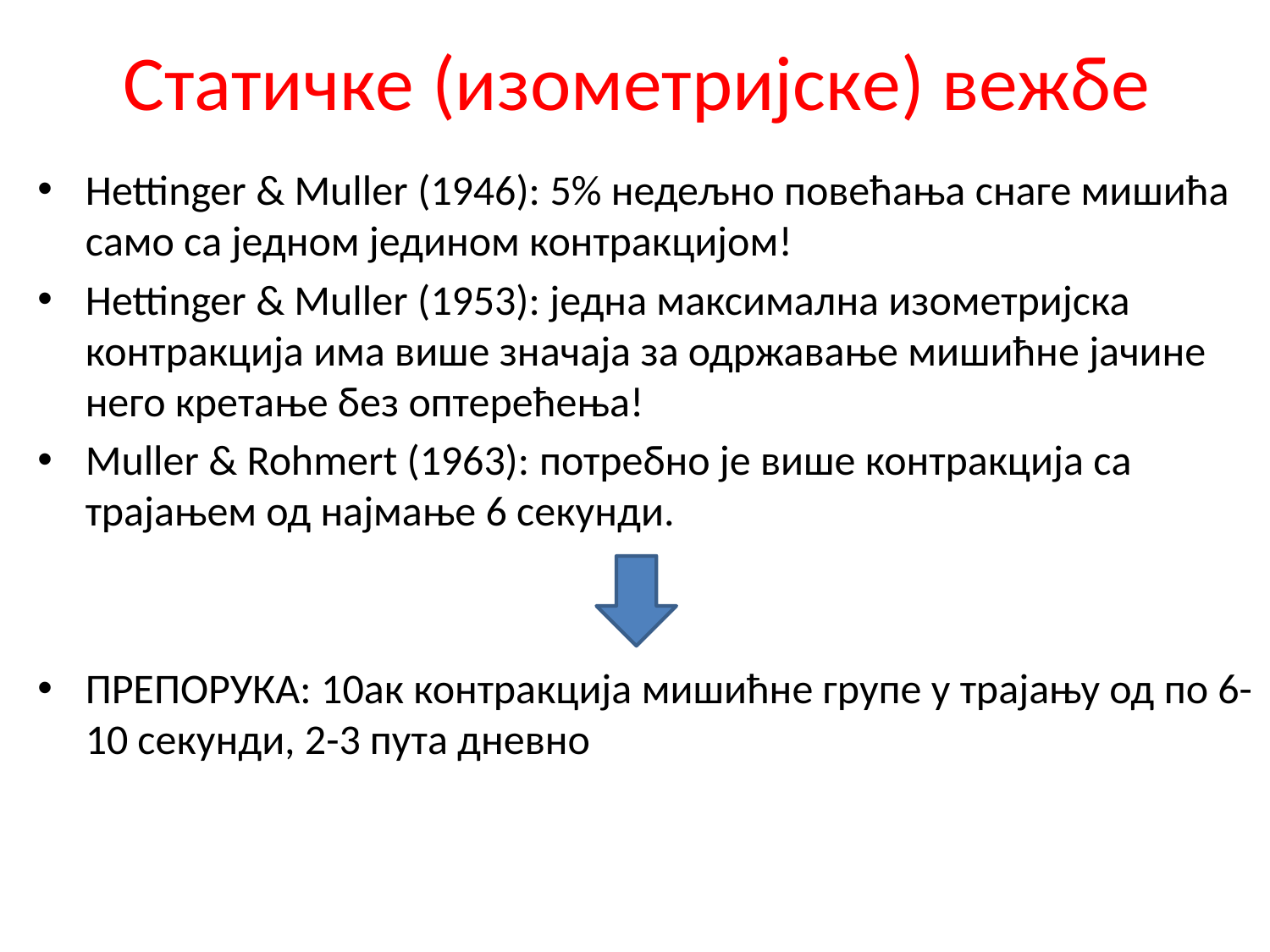

# Статичке (изометријске) вежбе
Hettinger & Muller (1946): 5% недељно повећања снаге мишића само са једном једином контракцијом!
Hettinger & Muller (1953): једна максимална изометријска контракција има више значаја за одржавање мишићне јачине него кретање без оптерећења!
Muller & Rohmert (1963): потребно је више контракција са трајањем од најмање 6 секунди.

ПРЕПОРУКА: 10ак контракција мишићне групе у трајању од по 6-10 секунди, 2-3 пута дневно